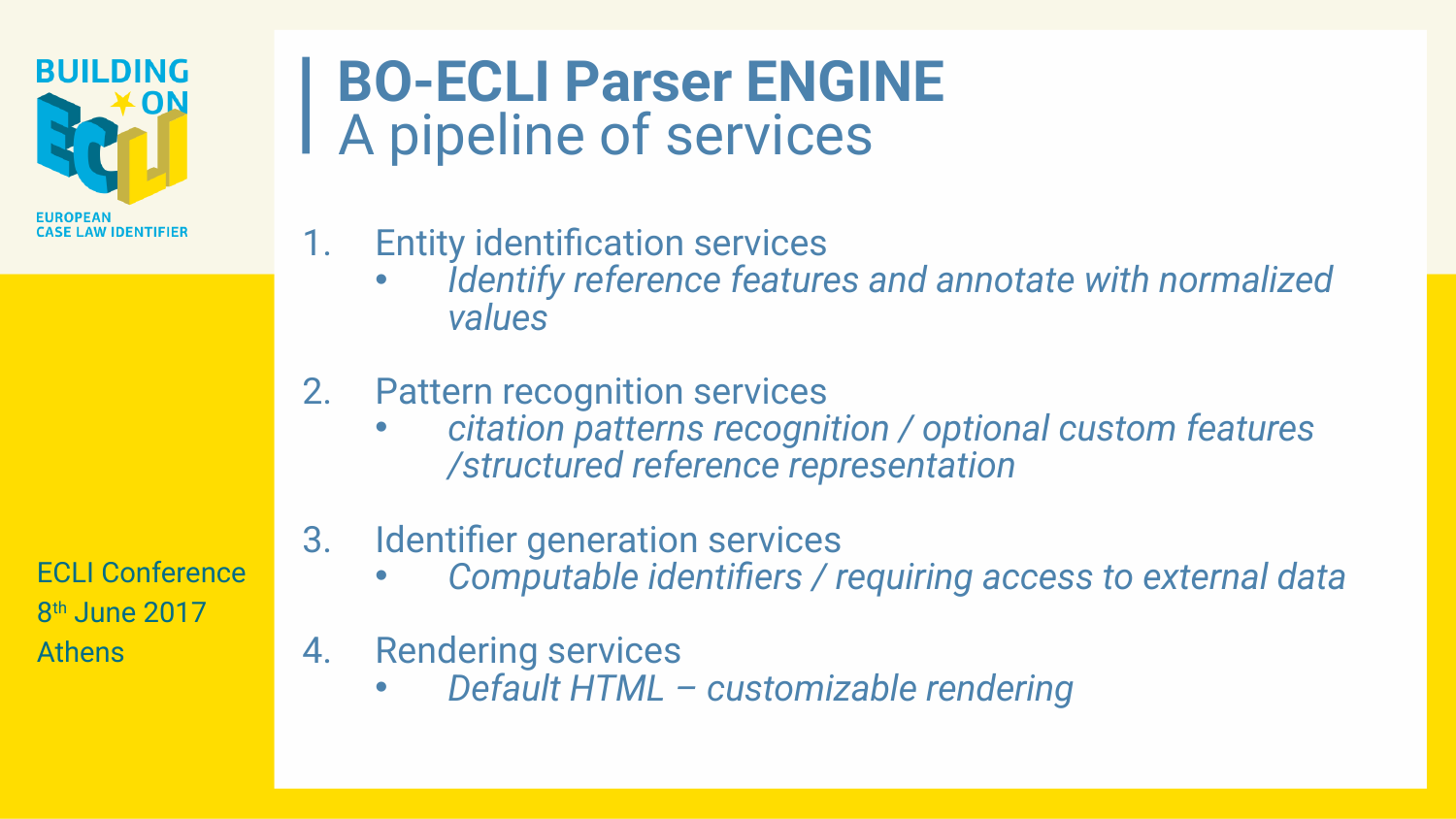

BO-ECLI Parser ENGINE
A pipeline of services

Entity identification services
Identify reference features and annotate with normalized  values

Pattern recognition services
citation patterns recognition / optional custom features /structured reference representation

Identifier generation services
Computable identifiers / requiring access to external data

Rendering services
Default HTML – customizable rendering
ECLI Conference
8th June 2017
Athens